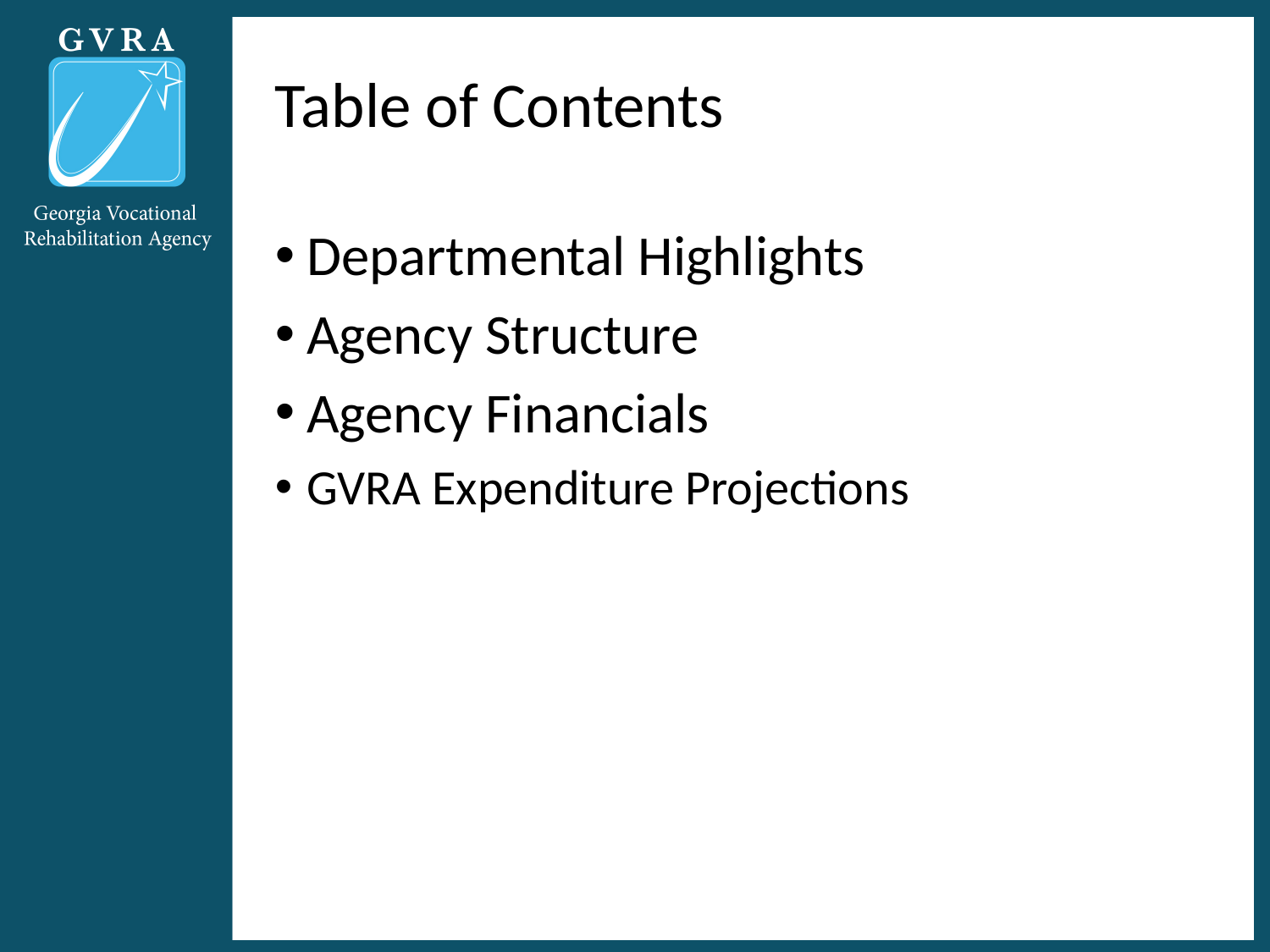

# Table of Contents
Departmental Highlights
Agency Structure
Agency Financials
GVRA Expenditure Projections